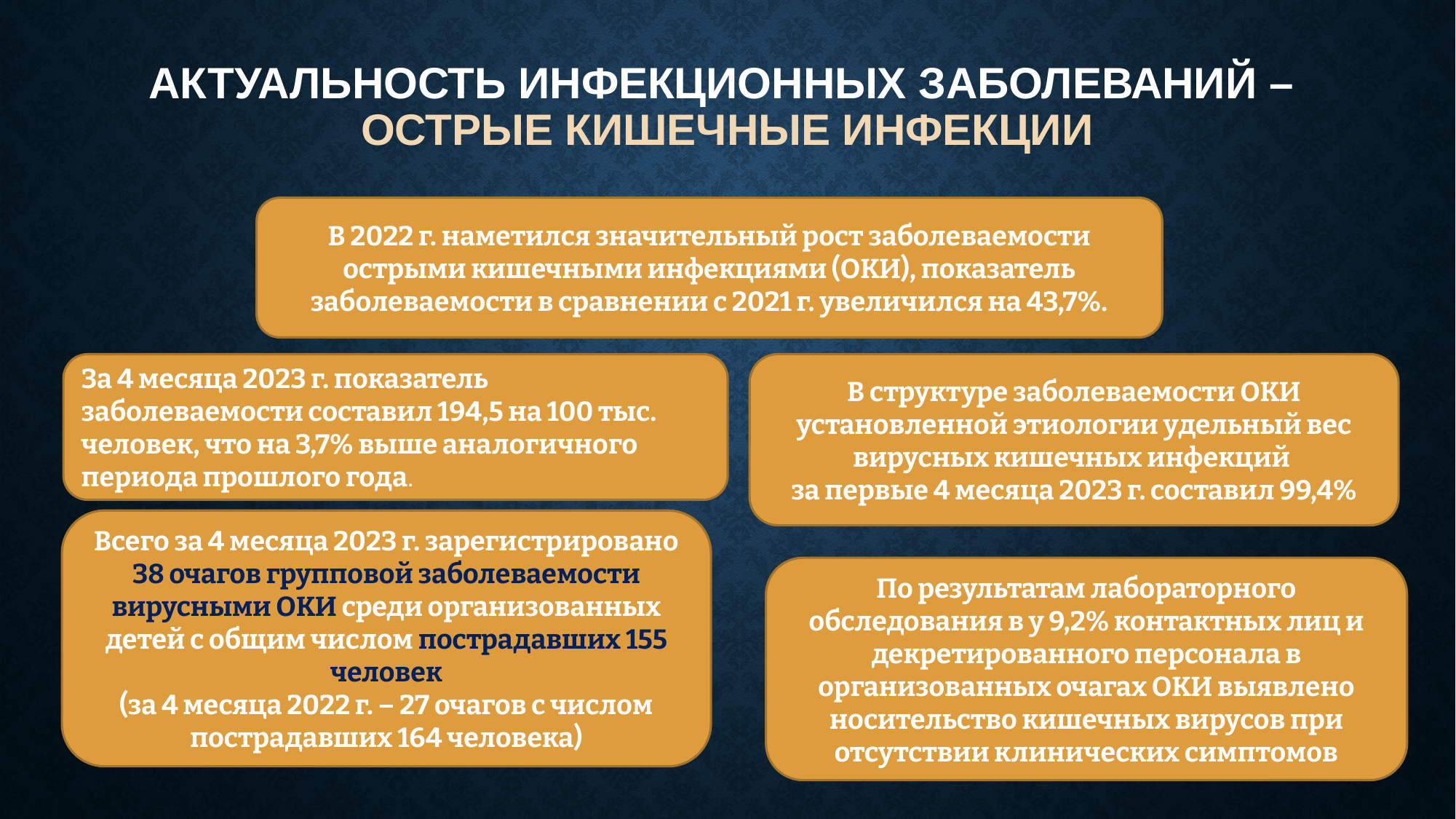

# Актуальность инфекционных заболеваний – острые кишечные инфекции
В 2022 г. наметился значительный рост заболеваемости острыми кишечными инфекциями (ОКИ), показатель заболеваемости в сравнении с 2021 г. увеличился на 43,7%.
За 4 месяца 2023 г. показатель заболеваемости составил 194,5 на 100 тыс. человек, что на 3,7% выше аналогичного периода прошлого года.
В структуре заболеваемости ОКИ установленной этиологии удельный вес вирусных кишечных инфекций
за первые 4 месяца 2023 г. составил 99,4%
Всего за 4 месяца 2023 г. зарегистрировано 38 очагов групповой заболеваемости вирусными ОКИ среди организованных детей с общим числом пострадавших 155 человек
(за 4 месяца 2022 г. – 27 очагов с числом пострадавших 164 человека)
По результатам лабораторного обследования в у 9,2% контактных лиц и декретированного персонала в организованных очагах ОКИ выявлено носительство кишечных вирусов при отсутствии клинических симптомов